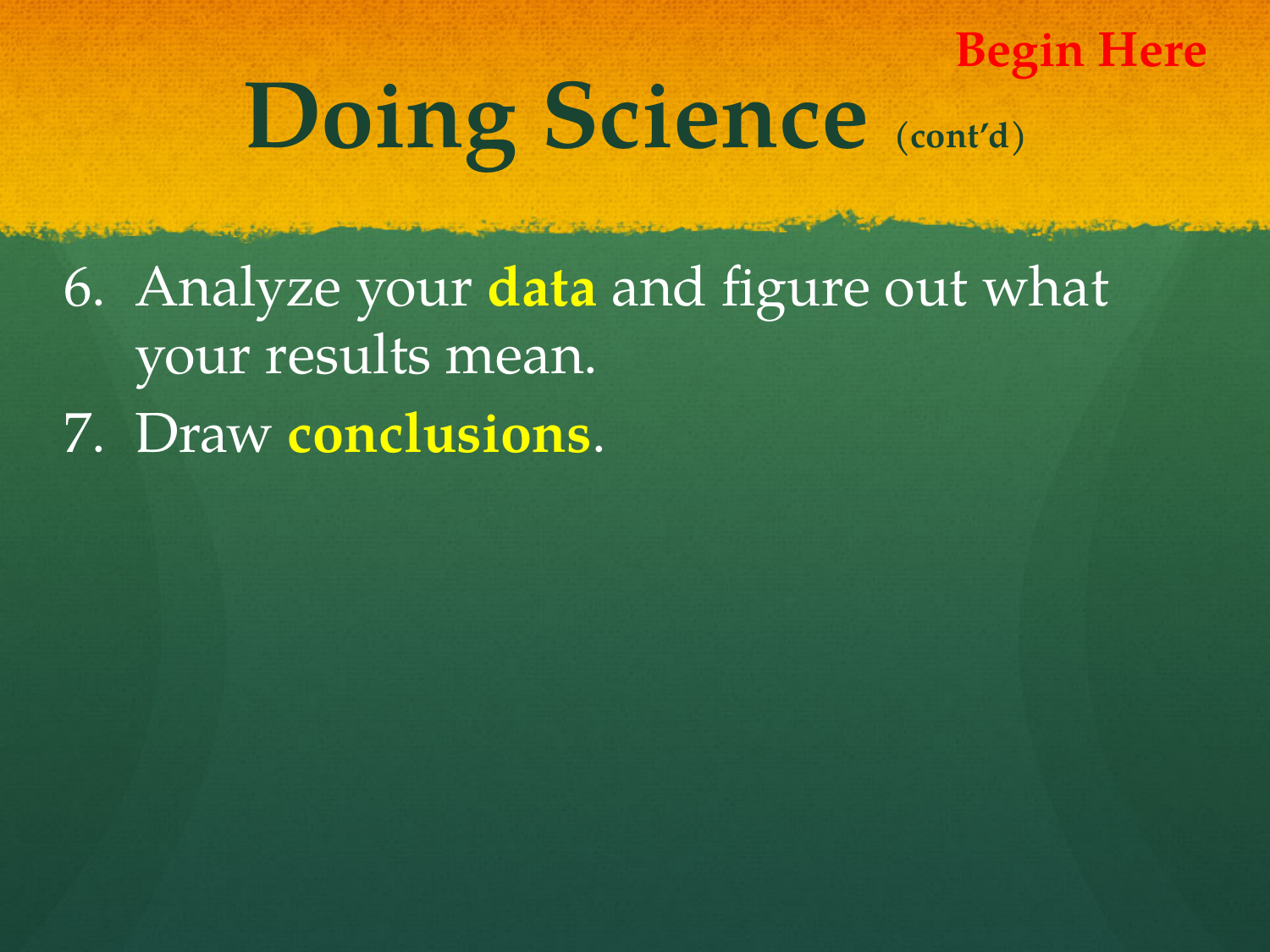

# Doing Science (cont’d)
Begin Here
Analyze your data and figure out what your results mean.
Draw conclusions.